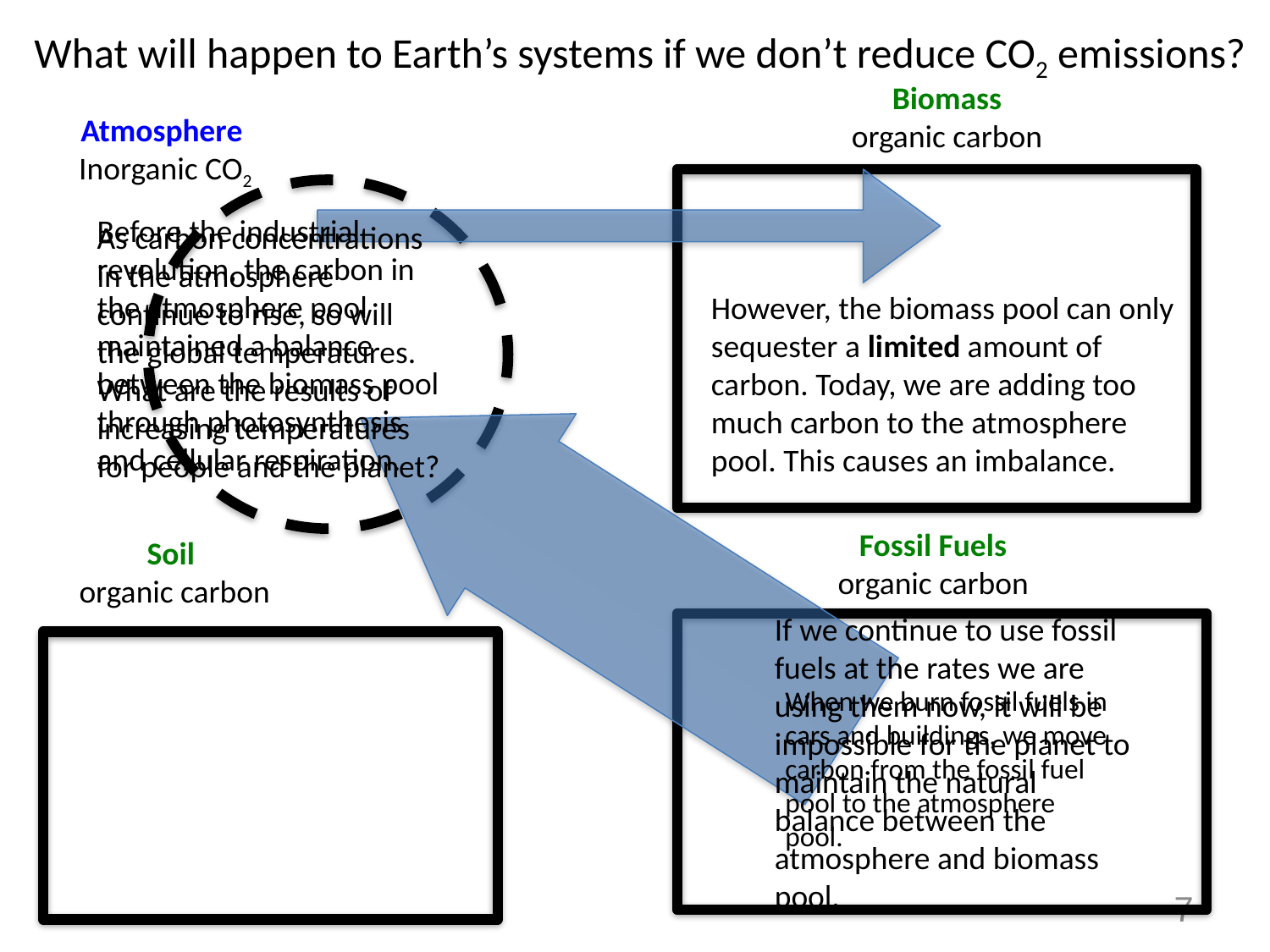

What will happen to Earth’s systems if we don’t reduce CO2 emissions?
Biomass
organic carbon

Atmosphere
 Inorganic CO2

Before the industrial revolution, the carbon in the atmosphere pool maintained a balance between the biomass pool through photosynthesis and cellular respiration.
As carbon concentrations in the atmosphere continue to rise, so will the global temperatures. What are the results of increasing temperatures for people and the planet?
However, the biomass pool can only sequester a limited amount of carbon. Today, we are adding too much carbon to the atmosphere pool. This causes an imbalance.

Fossil Fuels
organic carbon
Soil
organic carbon

If we continue to use fossil fuels at the rates we are using them now, it will be impossible for the planet to maintain the natural balance between the atmosphere and biomass pool.
When we burn fossil fuels in cars and buildings, we move carbon from the fossil fuel pool to the atmosphere pool.
7